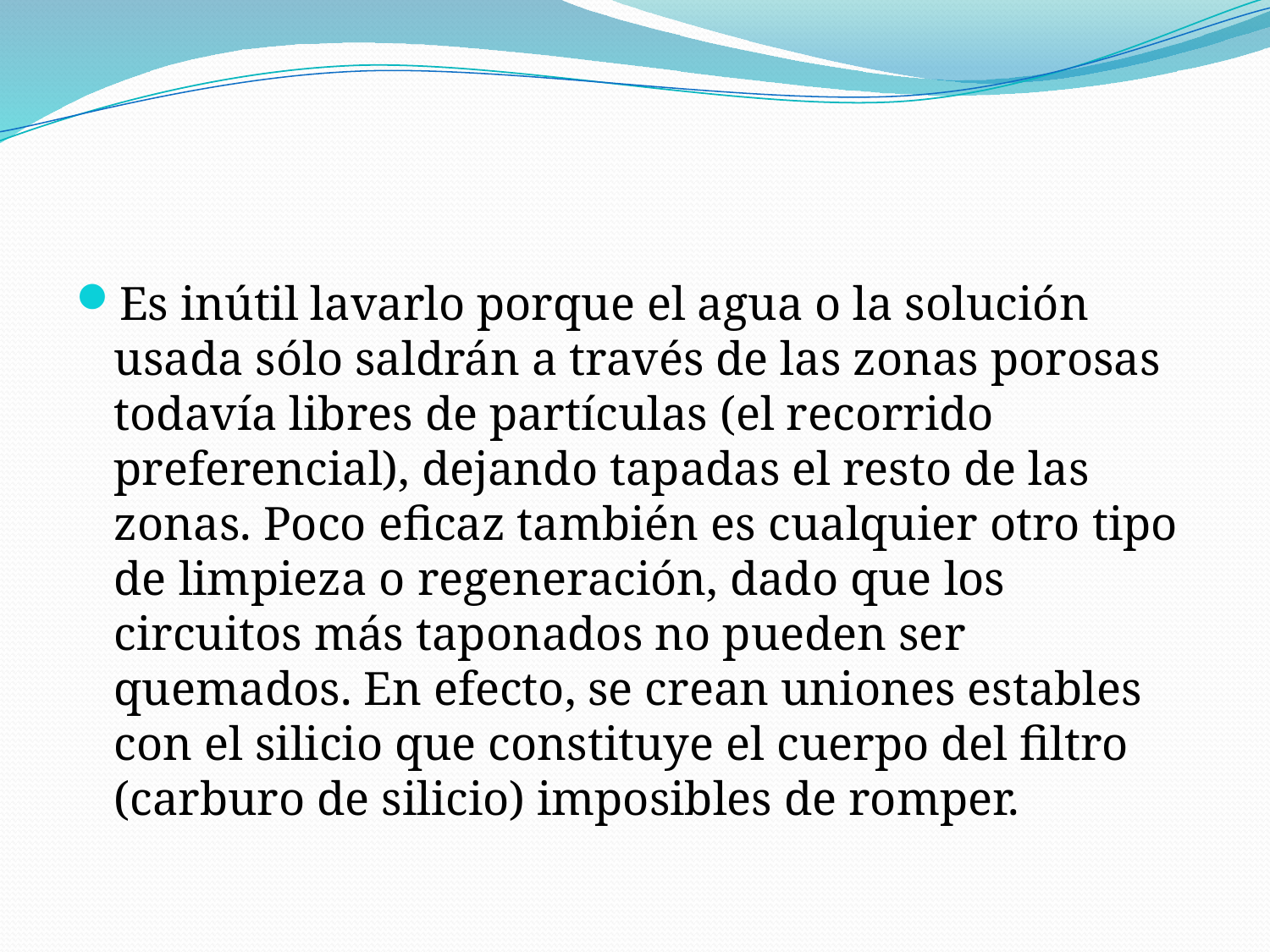

#
Es inútil lavarlo porque el agua o la solución usada sólo saldrán a través de las zonas porosas todavía libres de partículas (el recorrido preferencial), dejando tapadas el resto de las zonas. Poco eficaz también es cualquier otro tipo de limpieza o regeneración, dado que los circuitos más taponados no pueden ser quemados. En efecto, se crean uniones estables con el silicio que constituye el cuerpo del filtro (carburo de silicio) imposibles de romper.